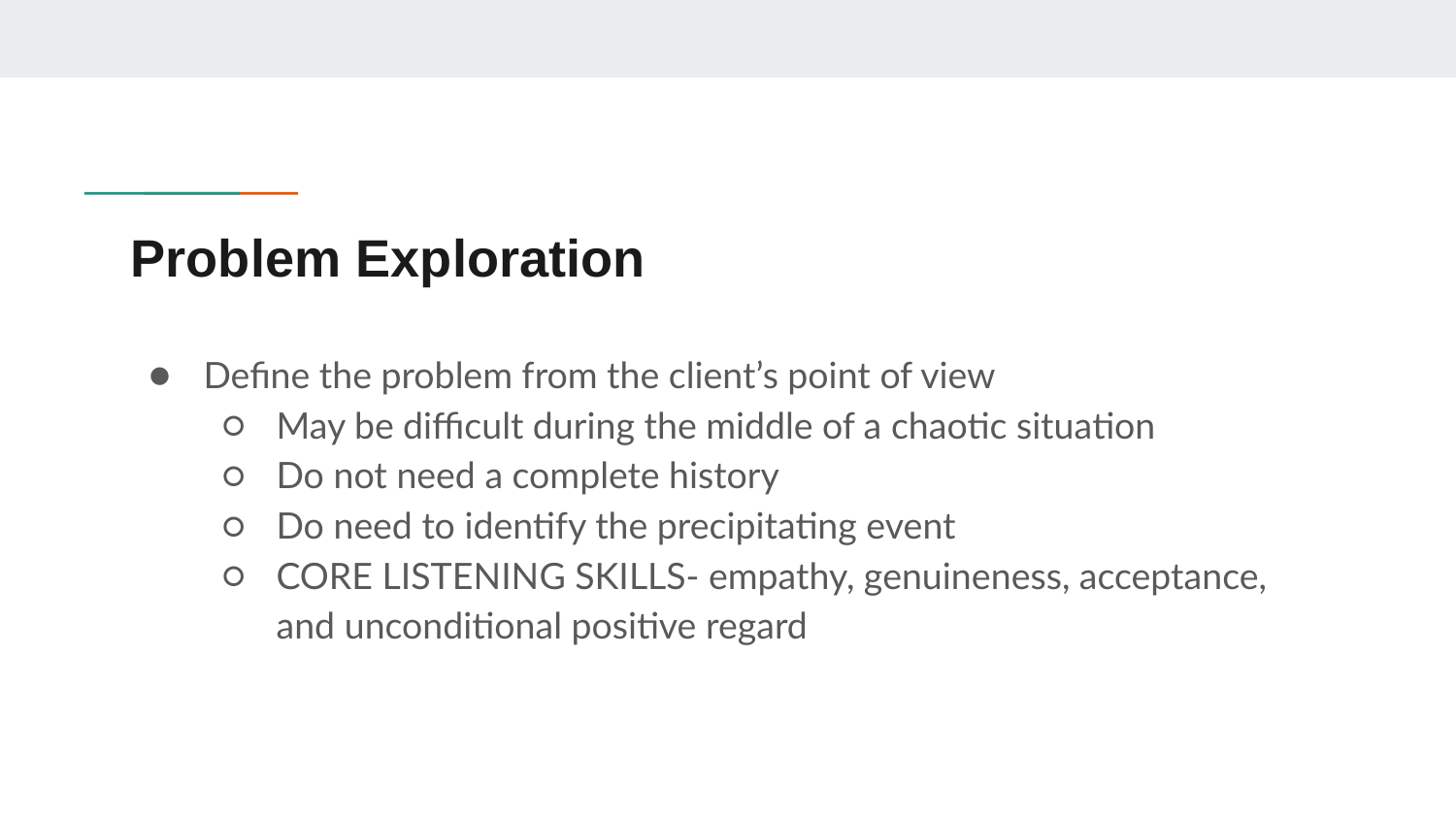

# Problem Exploration
Define the problem from the client’s point of view
May be difficult during the middle of a chaotic situation
Do not need a complete history
Do need to identify the precipitating event
CORE LISTENING SKILLS- empathy, genuineness, acceptance, and unconditional positive regard